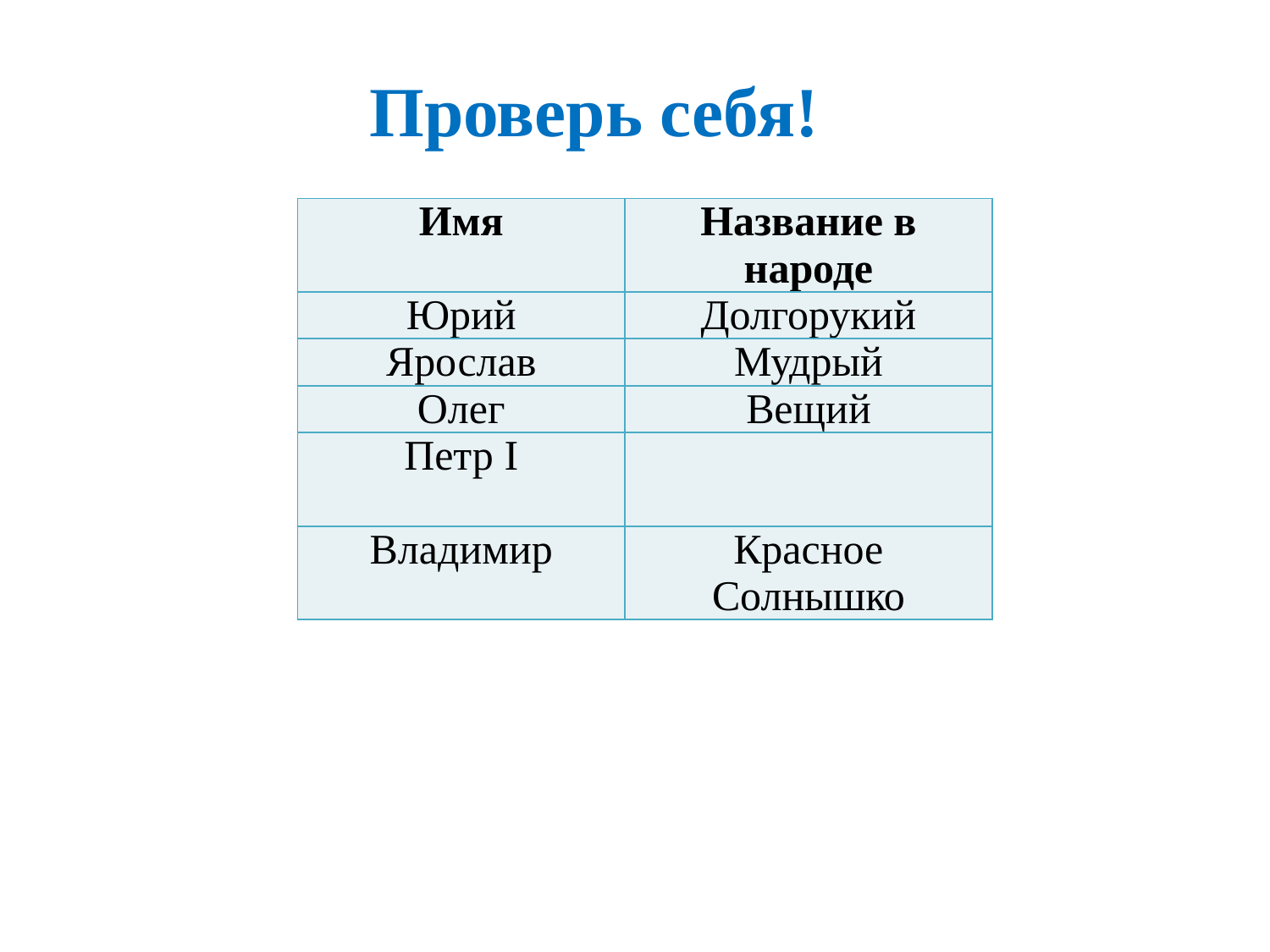

Проверь себя!
| Имя | Название в народе |
| --- | --- |
| Юрий | Долгорукий |
| Ярослав | Мудрый |
| Олег | Вещий |
| Петр I |  |
| Владимир | Красное Солнышко |